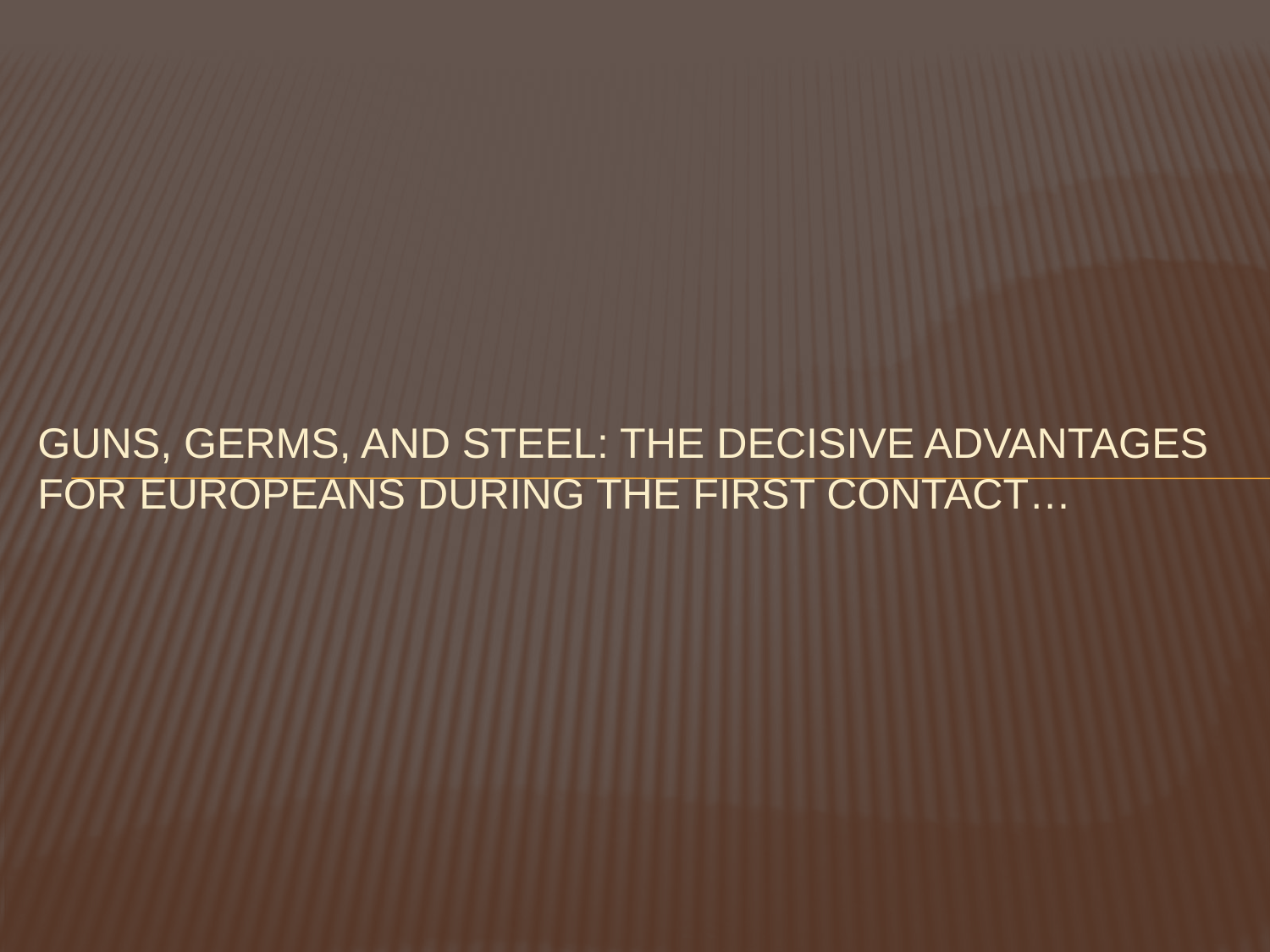

# Guns, Germs, and Steel: The decisive advantages for Europeans during the first contact…